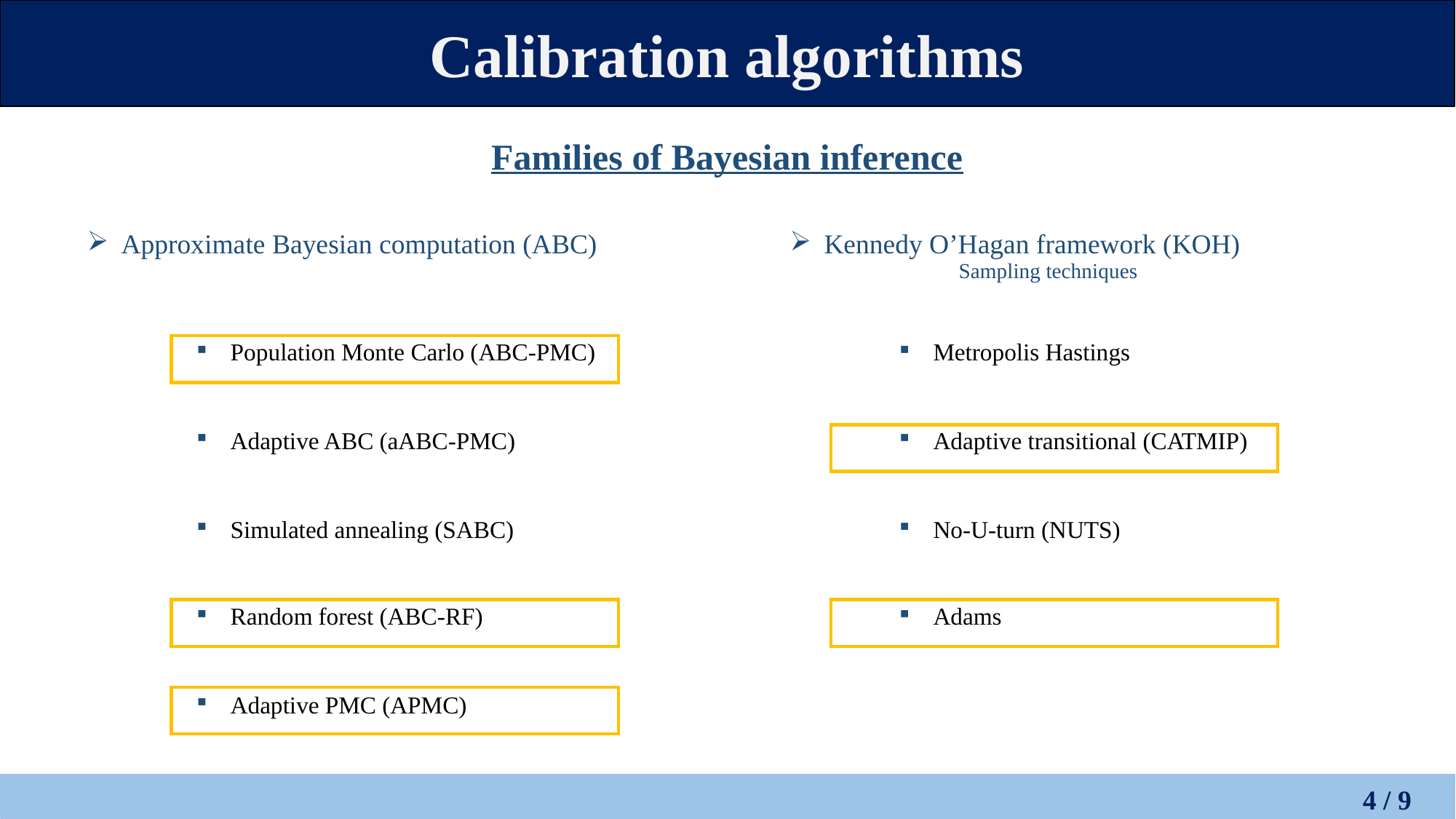

Calibration algorithms
Families of Bayesian inference
| Approximate Bayesian computation (ABC) |  | Kennedy O’Hagan framework (KOH) Sampling techniques |
| --- | --- | --- |
|  |  |  |
| Population Monte Carlo (ABC-PMC) |  | Metropolis Hastings |
|  |  |  |
| Adaptive ABC (aABC-PMC) |  | Adaptive transitional (CATMIP) |
|  |  |  |
| Simulated annealing (SABC) |  | No-U-turn (NUTS) |
|  |  |  |
| Random forest (ABC-RF) |  | Adams |
|  |  |  |
| Adaptive PMC (APMC) |  |  |

4 / 9